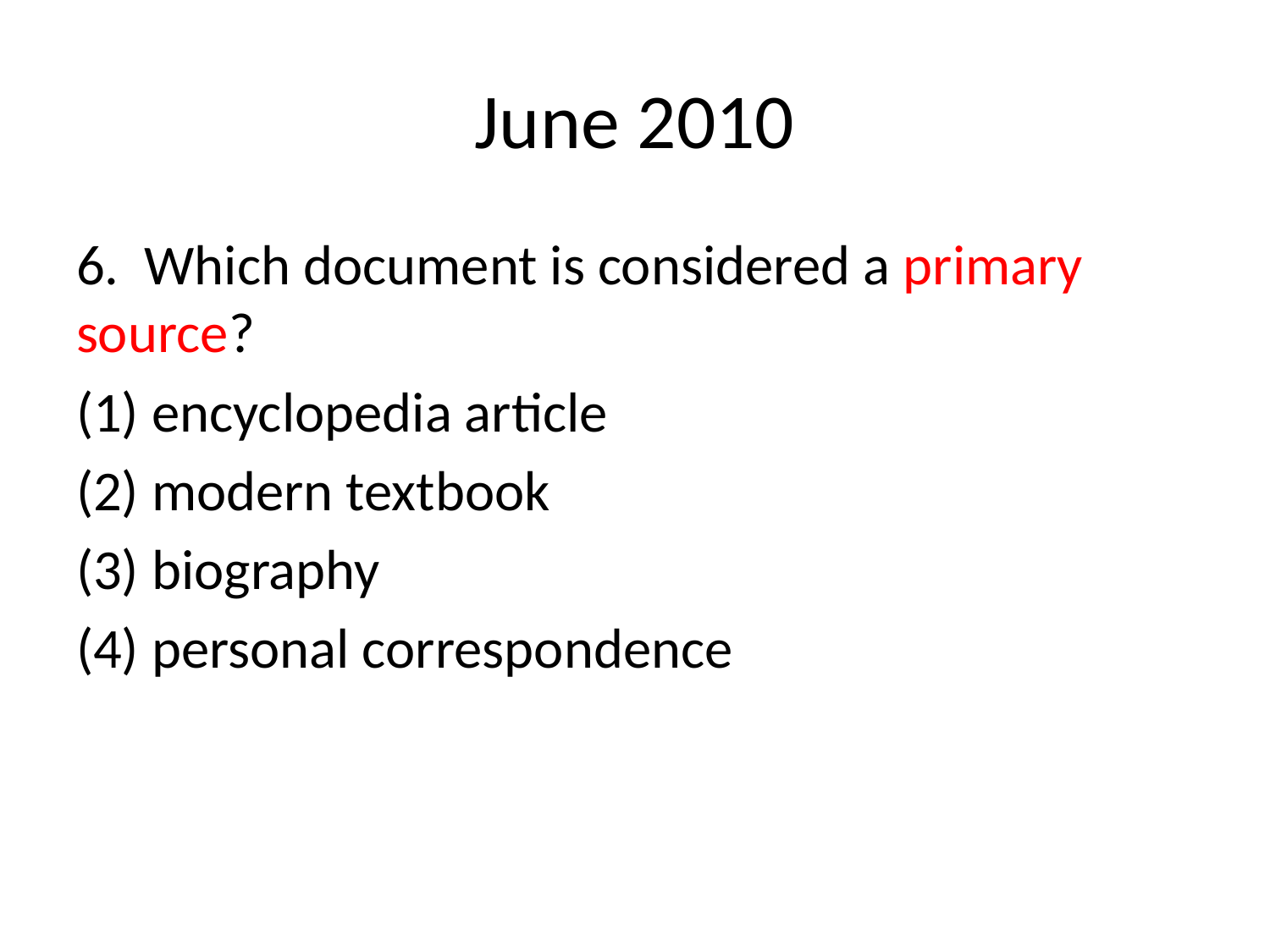

# June 2010
6.  Which document is considered a primary source?
(1) encyclopedia article
(2) modern textbook
(3) biography
(4) personal correspondence